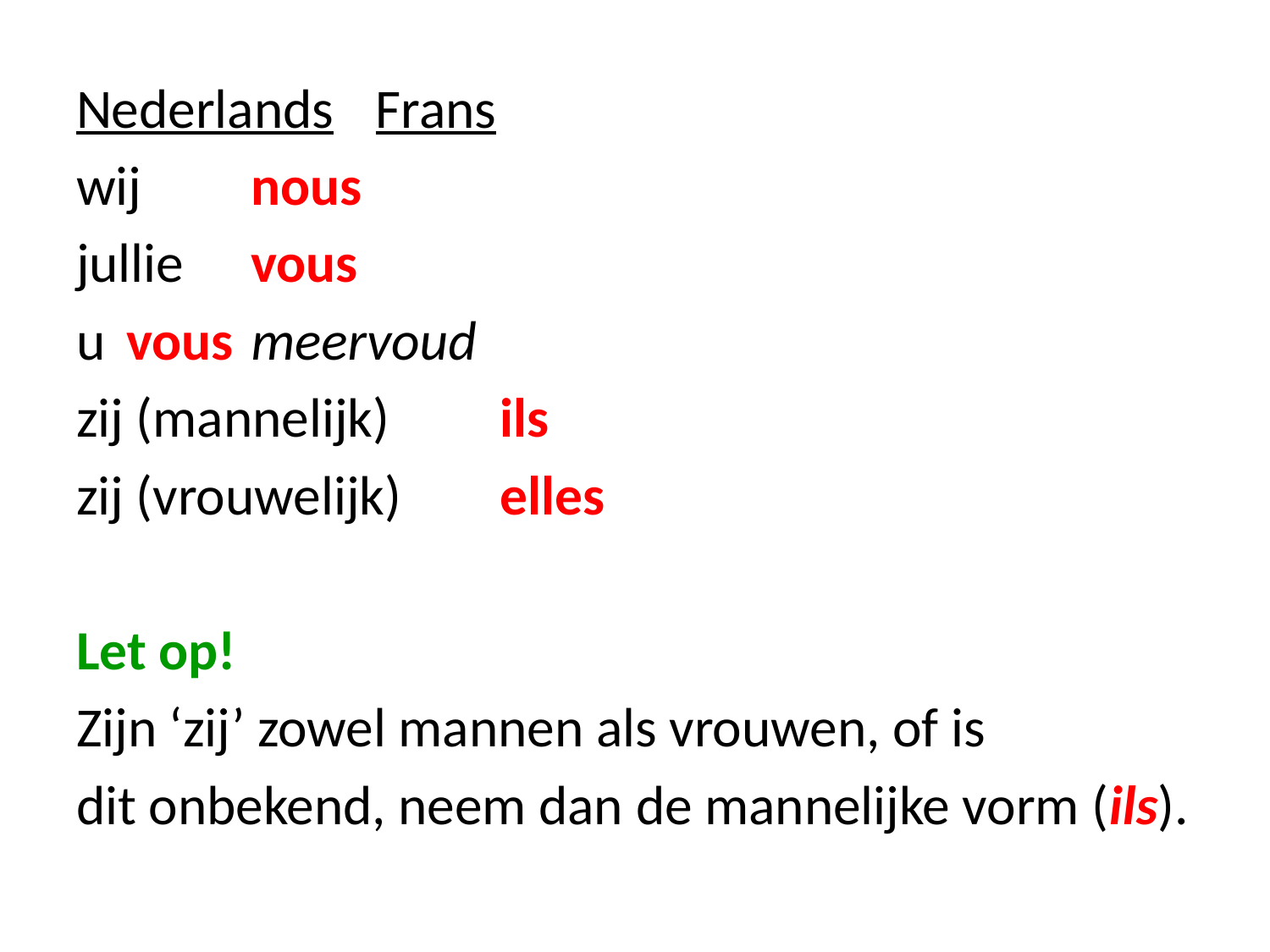

Nederlands	Frans
wij			nous
jullie			vous
u				vous			meervoud
zij (mannelijk)	ils
zij (vrouwelijk)	elles

Let op!
Zijn ‘zij’ zowel mannen als vrouwen, of is
dit onbekend, neem dan de mannelijke vorm (ils).